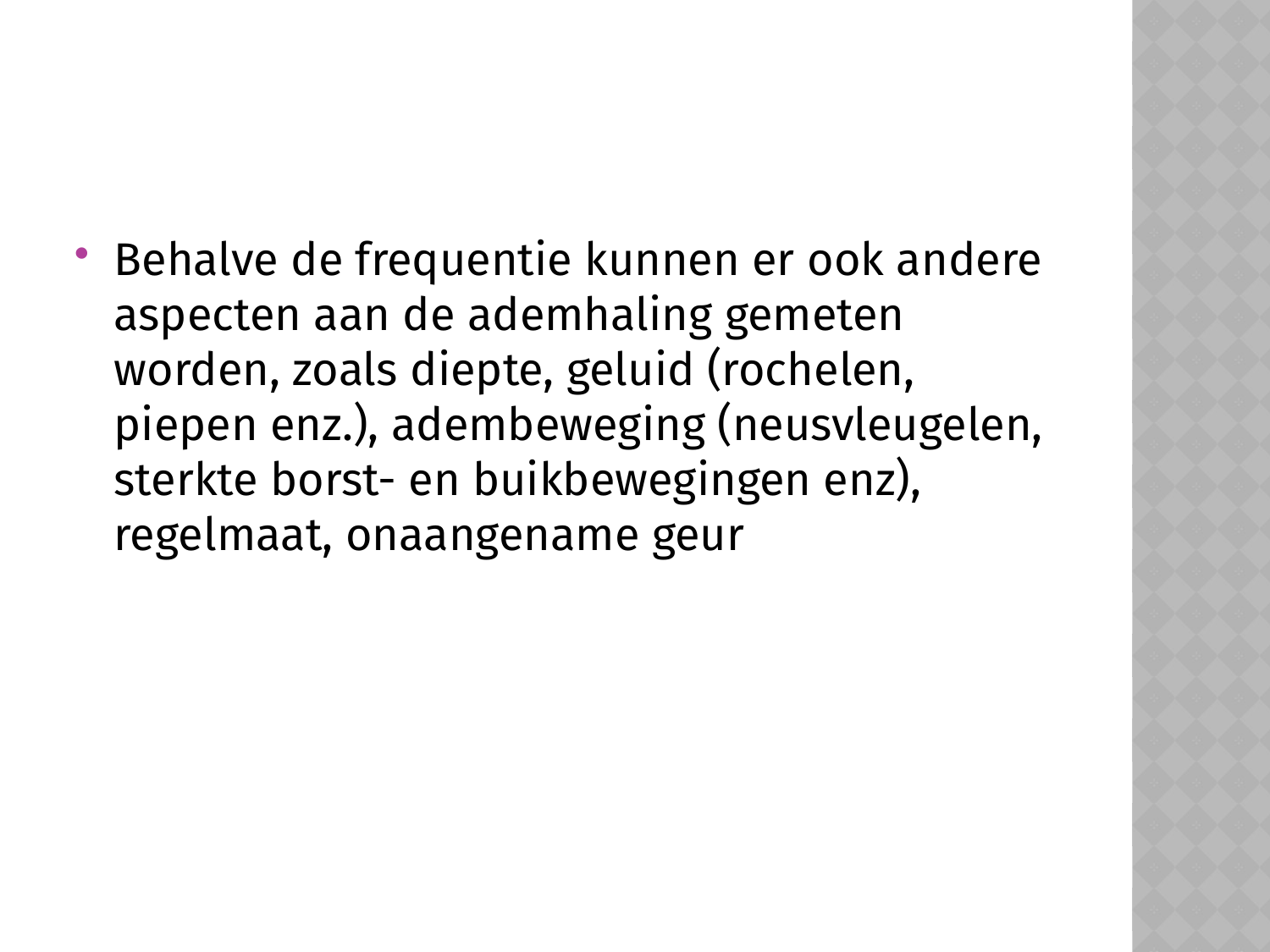

#
Behalve de frequentie kunnen er ook andere aspecten aan de ademhaling gemeten worden, zoals diepte, geluid (rochelen, piepen enz.), adembeweging (neusvleugelen, sterkte borst- en buikbewegingen enz), regelmaat, onaangename geur